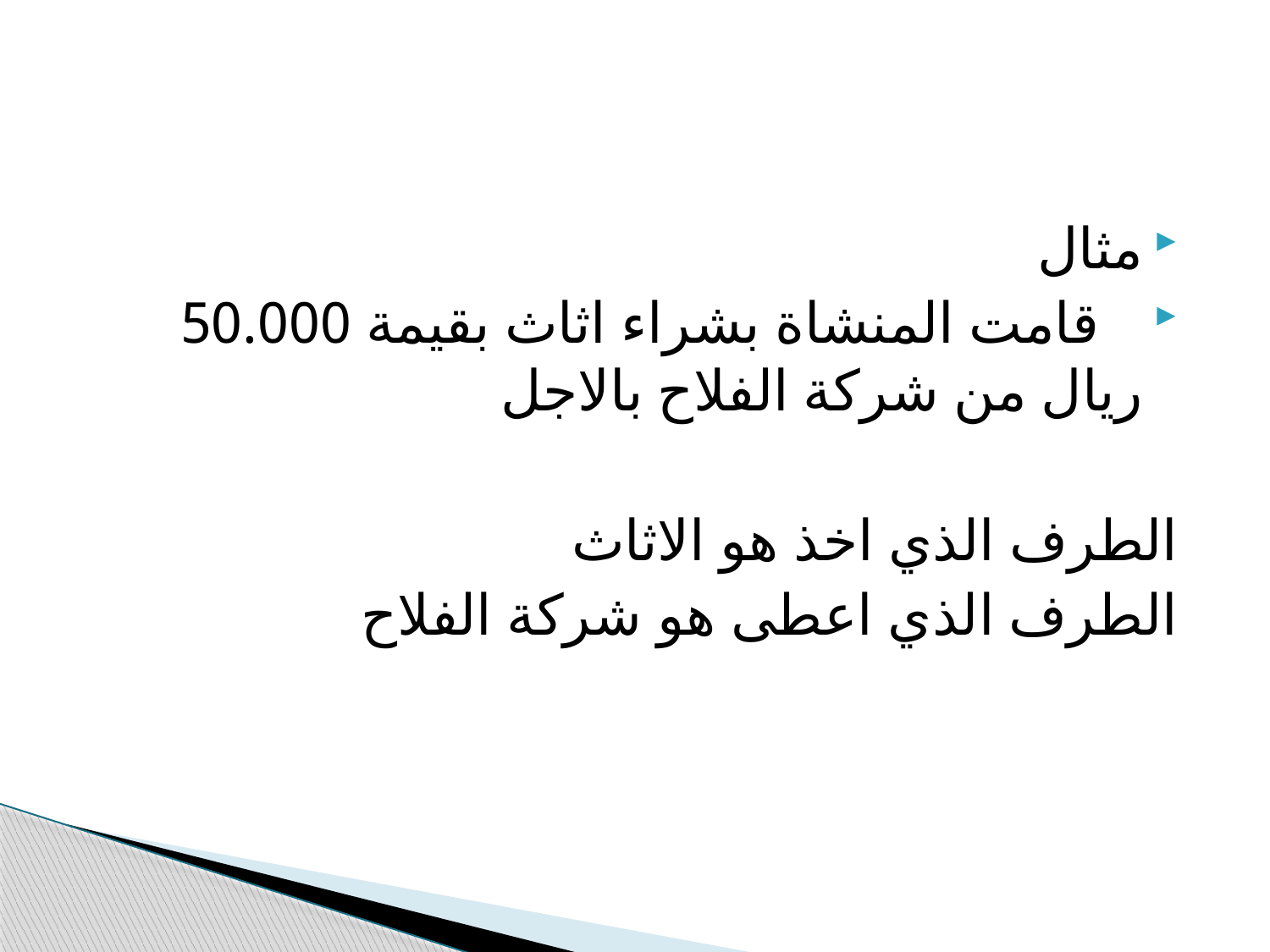

#
مثال
   قامت المنشاة بشراء اثاث بقيمة 50.000 ريال من شركة الفلاح بالاجل

الطرف الذي اخذ هو الاثاث
الطرف الذي اعطى هو شركة الفلاح